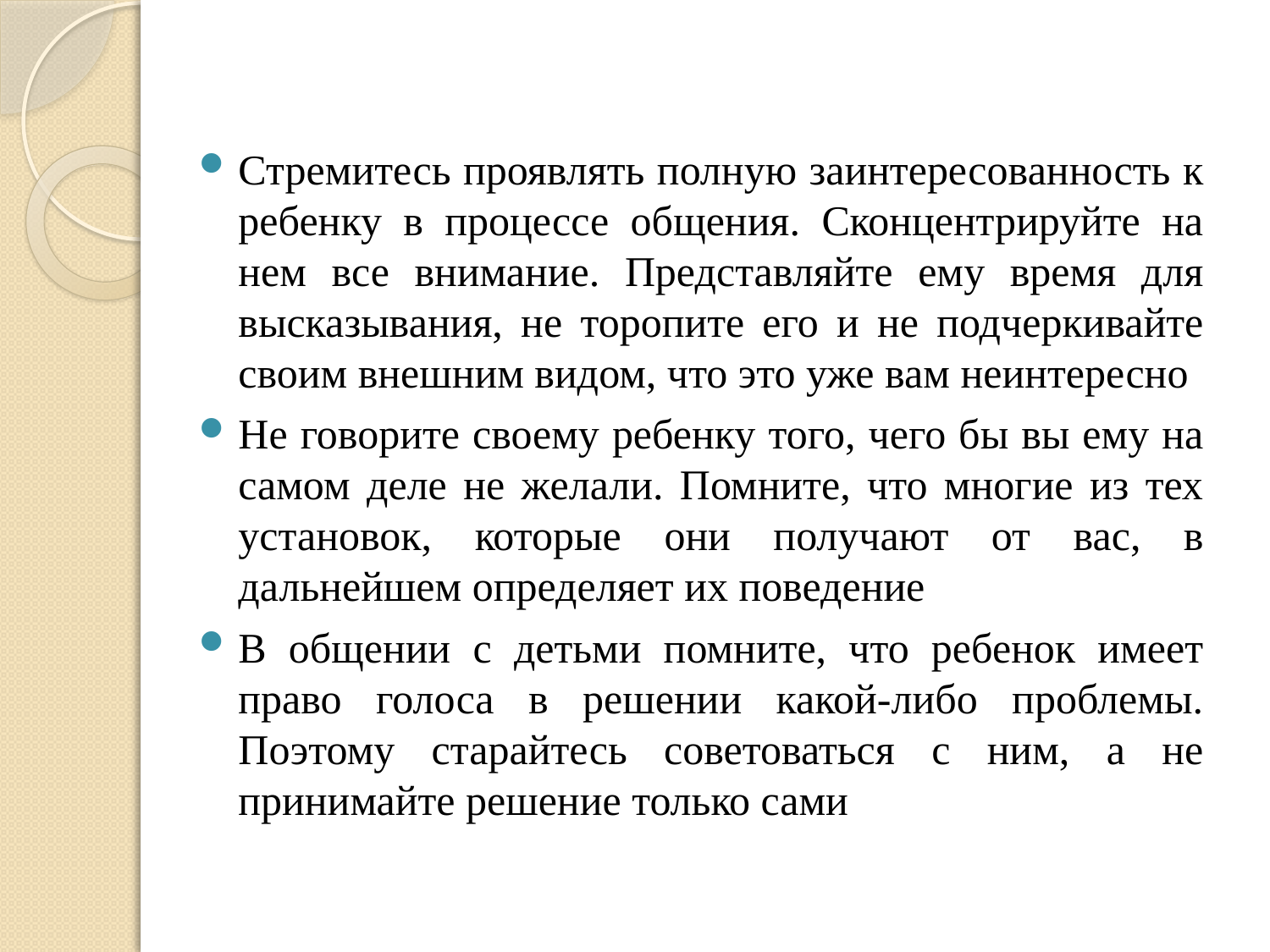

Стремитесь проявлять полную заинтересованность к ребенку в процессе общения. Сконцентрируйте на нем все внимание. Представляйте ему время для высказывания, не торопите его и не подчеркивайте своим внешним видом, что это уже вам неинтересно
Не говорите своему ребенку того, чего бы вы ему на самом деле не желали. Помните, что многие из тех установок, которые они получают от вас, в дальнейшем определяет их поведение
В общении с детьми помните, что ребенок имеет право голоса в решении какой-либо проблемы. Поэтому старайтесь советоваться с ним, а не принимайте решение только сами